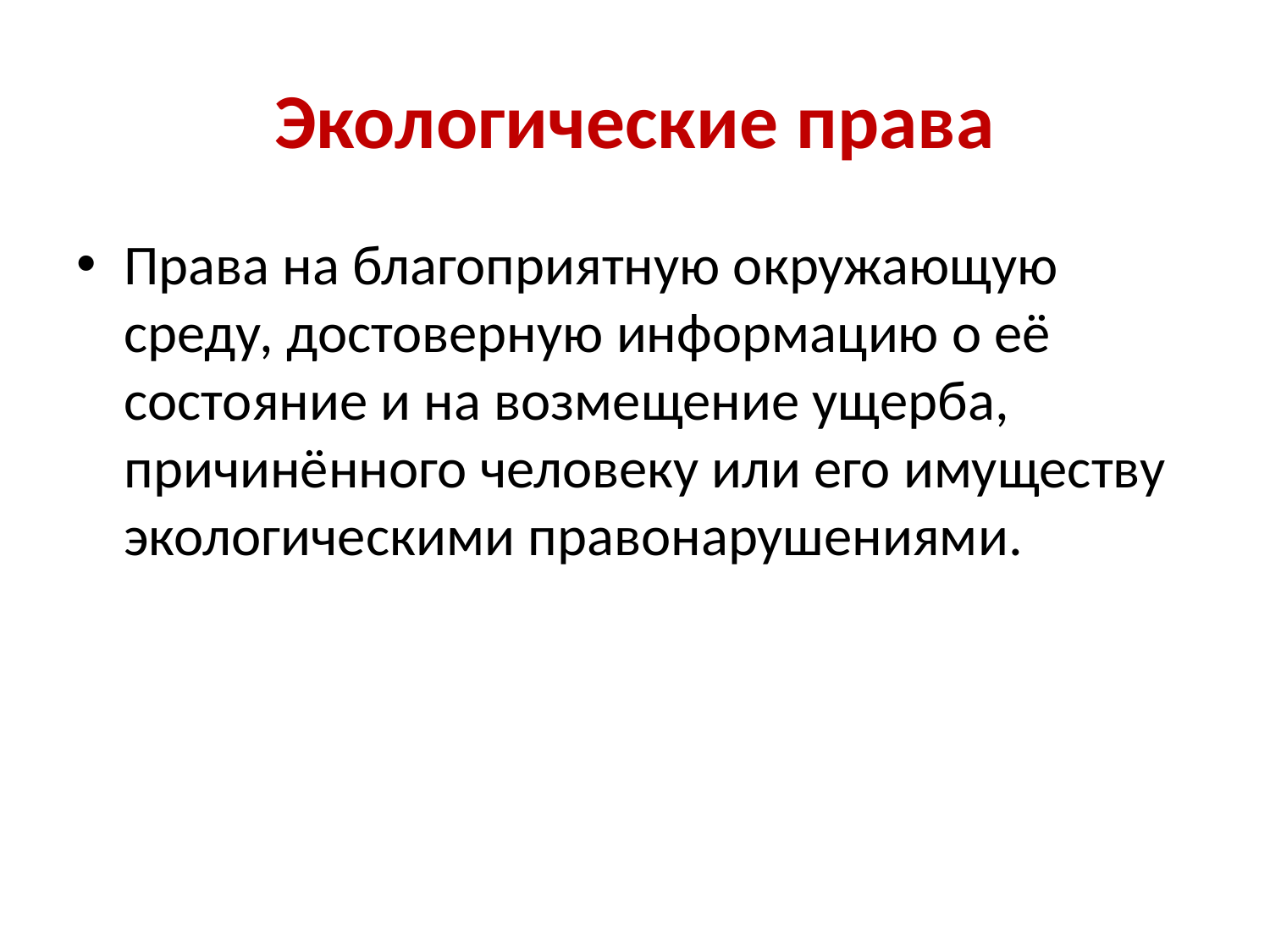

# Экологические права
Права на благоприятную окружающую среду, достоверную информацию о её состояние и на возмещение ущерба, причинённого человеку или его имуществу экологическими правонарушениями.